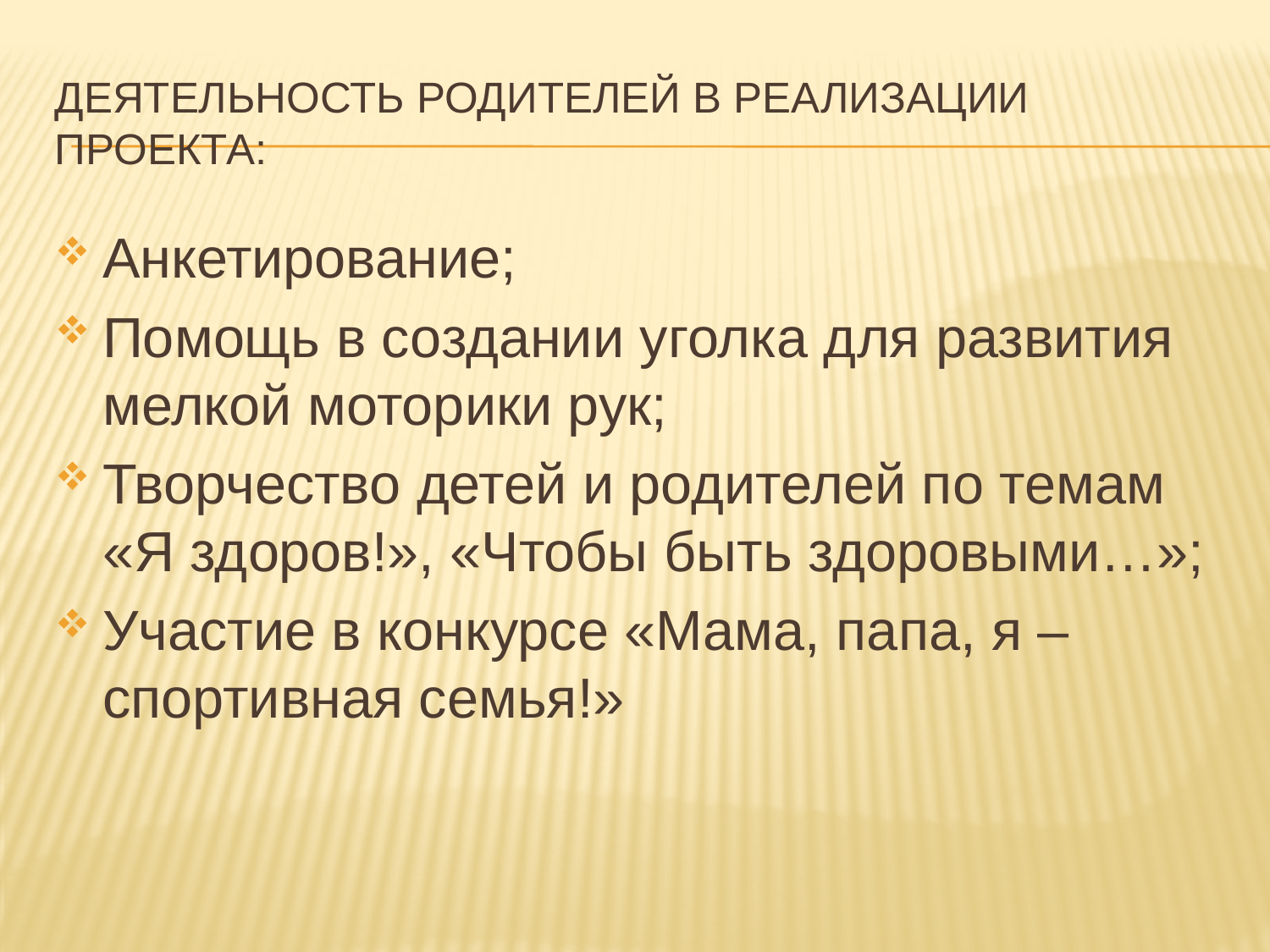

# Деятельность родителей в реализации проекта:
Анкетирование;
Помощь в создании уголка для развития мелкой моторики рук;
Творчество детей и родителей по темам «Я здоров!», «Чтобы быть здоровыми…»;
Участие в конкурсе «Мама, папа, я – спортивная семья!»